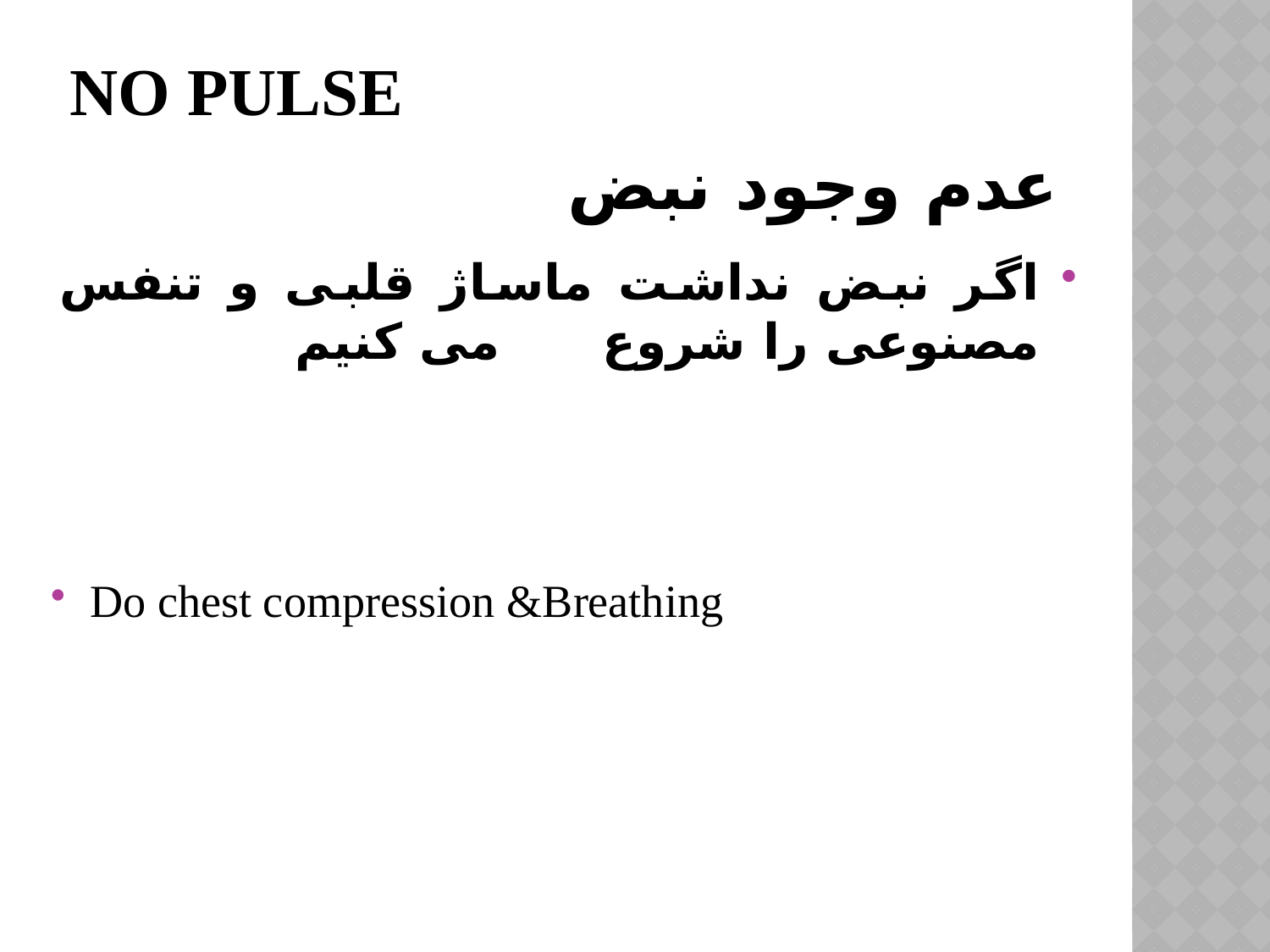

# No pulse
عدم وجود نبض
اگر نبض نداشت ماساژ قلبی و تنفس مصنوعی را شروع      می کنیم
Do chest compression &Breathing